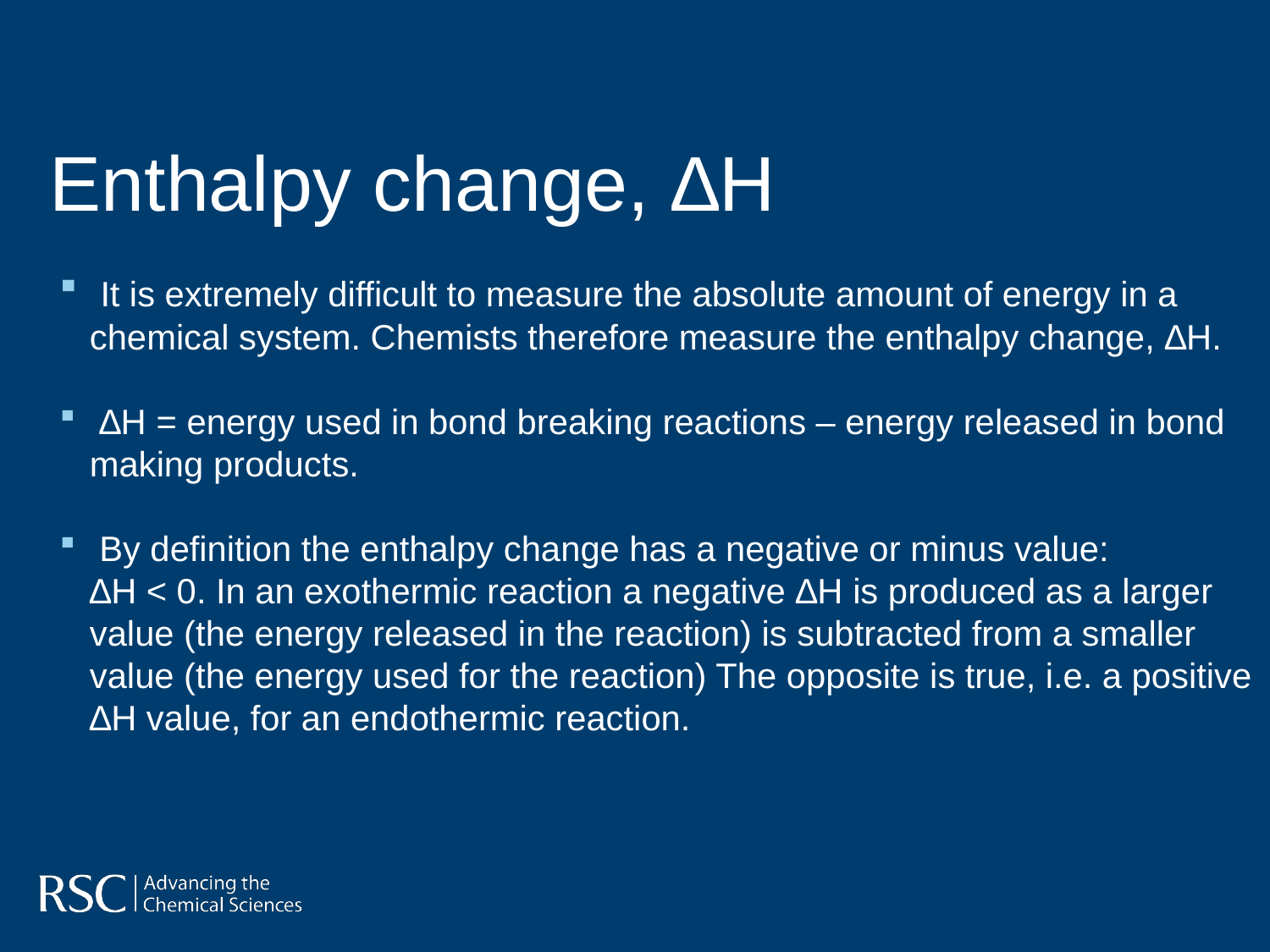

Enthalpy change, ∆H
 It is extremely difficult to measure the absolute amount of energy in a chemical system. Chemists therefore measure the enthalpy change, ∆H.

 ∆H = energy used in bond breaking reactions – energy released in bond making products.

 By definition the enthalpy change has a negative or minus value:
∆H < 0. In an exothermic reaction a negative ∆H is produced as a larger value (the energy released in the reaction) is subtracted from a smaller value (the energy used for the reaction) The opposite is true, i.e. a positive ∆H value, for an endothermic reaction.